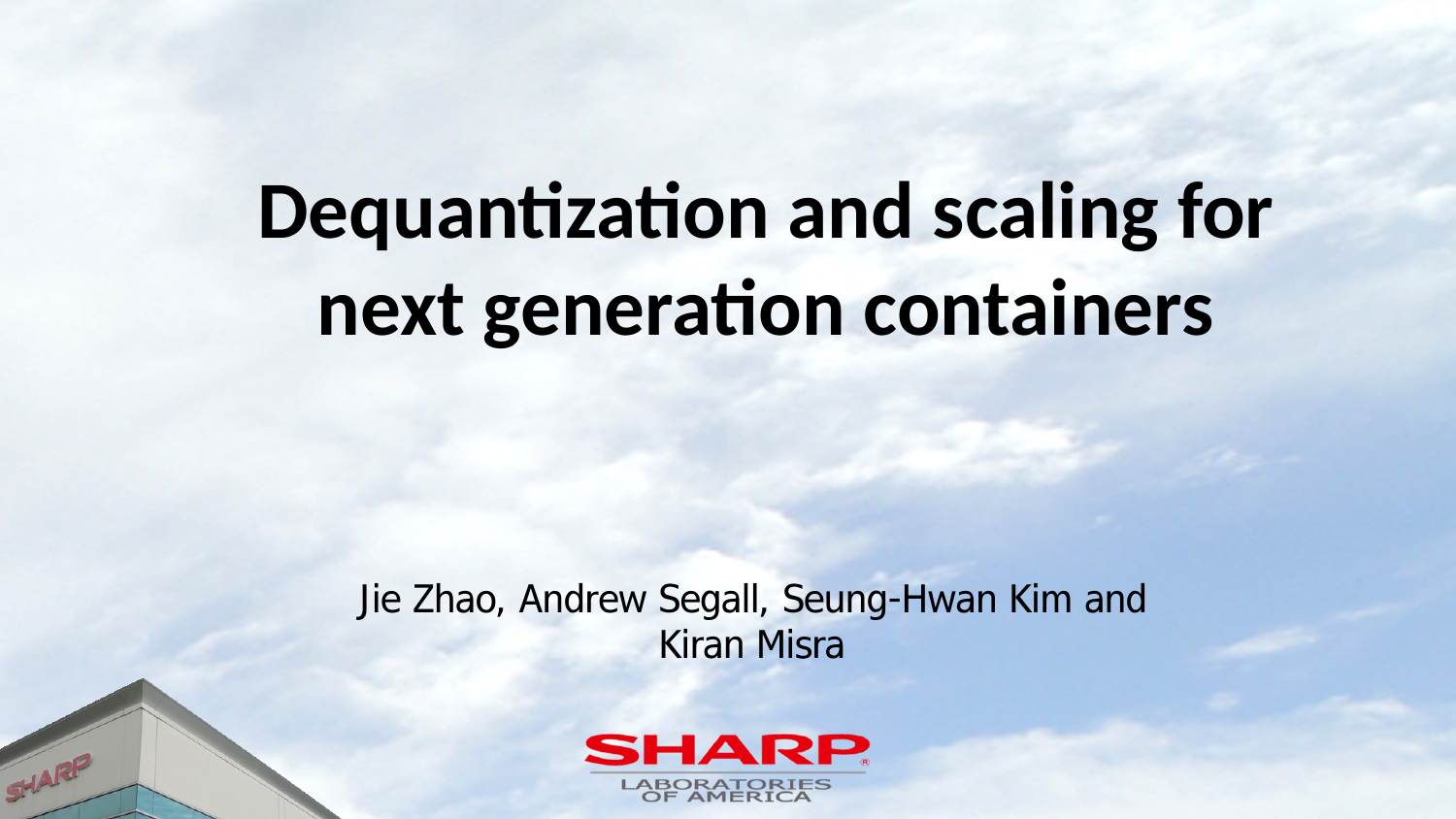

# Dequantization and scaling for next generation containers
Jie Zhao, Andrew Segall, Seung-Hwan Kim and Kiran Misra